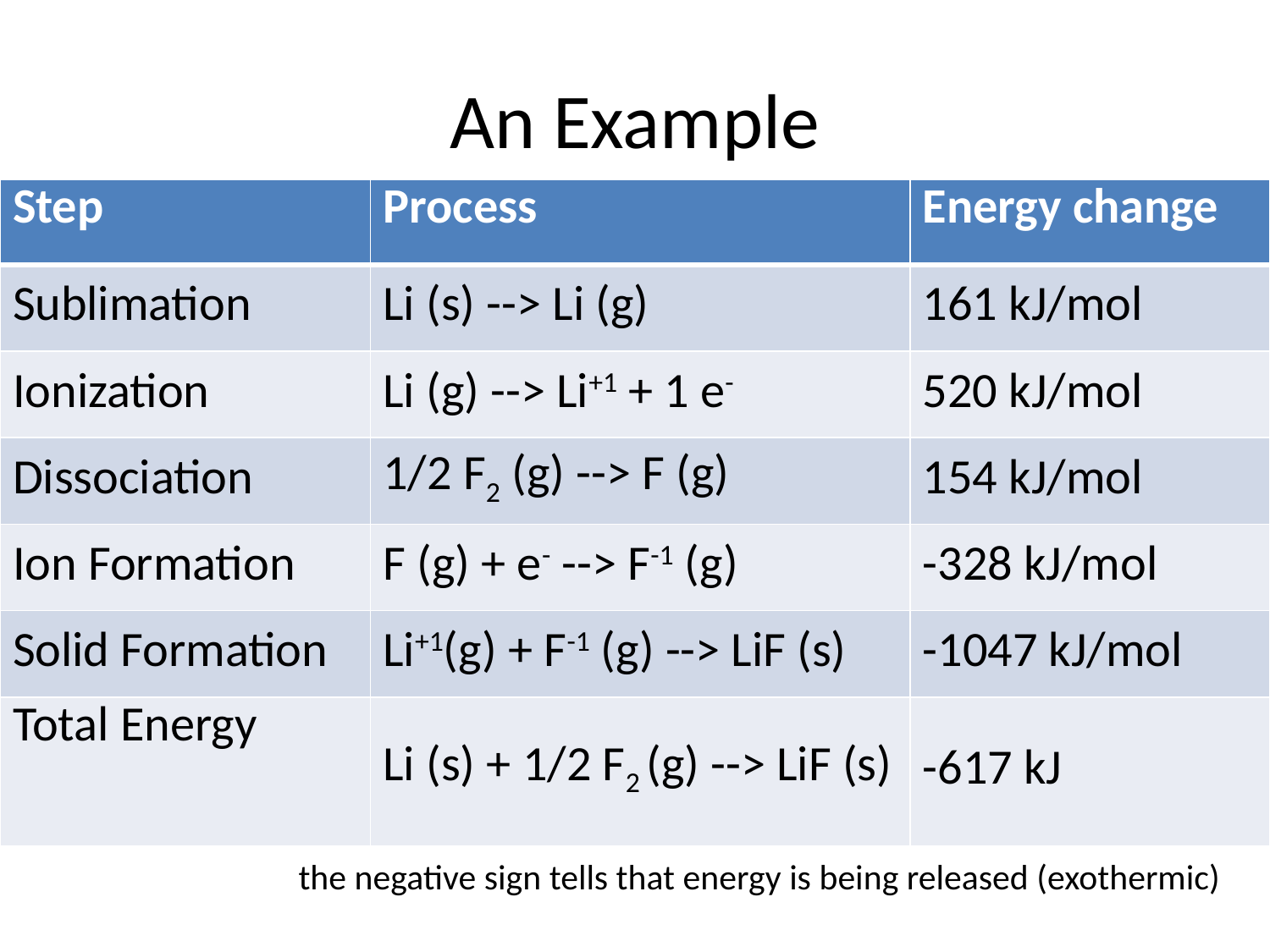

# An Example
| Step | Process | Energy change |
| --- | --- | --- |
| Sublimation | Li (s) --> Li (g) | 161 kJ/mol |
| Ionization | Li (g) --> Li+1 + 1 e- | 520 kJ/mol |
| Dissociation | 1/2 F2 (g) --> F (g) | 154 kJ/mol |
| Ion Formation | F (g) + e- --> F-1 (g) | -328 kJ/mol |
| Solid Formation | Li+1(g) + F-1 (g) --> LiF (s) | -1047 kJ/mol |
| Total Energy | Li (s) + 1/2 F2 (g) --> LiF (s) | -617 kJ |
| the negative sign tells that energy is being released (exothermic) |
| --- |